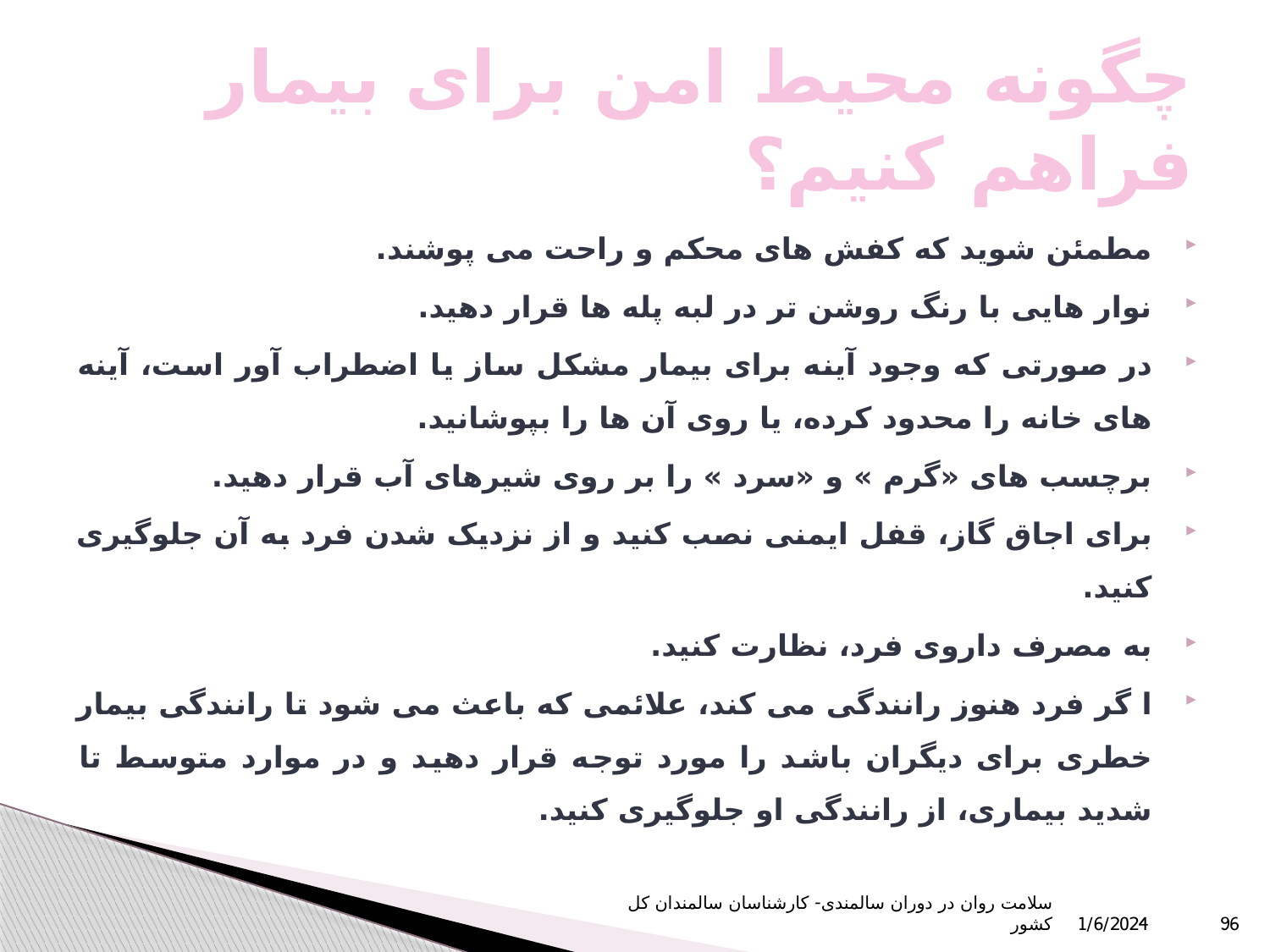

# چگونه محیط امن برای بیمار فراهم کنیم؟
مطمئن شوید که کفش های محکم و راحت می پوشند.
نوار هایی با رنگ روشن تر در لبه پله ها قرار دهید.
در صورتی که وجود آینه برای بیمار مشکل ساز یا اضطراب آور است، آینه های خانه را محدود کرده، یا روی آن ها را بپوشانید.
برچسب های «گرم » و «سرد » را بر روی شیرهای آب قرار دهید.
برای اجاق گاز، قفل ایمنی نصب کنید و از نزدیک شدن فرد به آن جلوگیری کنید.
به مصرف داروی فرد، نظارت کنید.
ا گر فرد هنوز رانندگی می کند، علائمی که باعث می شود تا رانندگی بیمار خطری برای دیگران باشد را مورد توجه قرار دهید و در موارد متوسط تا شدید بیماری، از رانندگی او جلوگیری کنید.
سلامت روان در دوران سالمندی- کارشناسان سالمندان کل کشور
1/6/2024
96